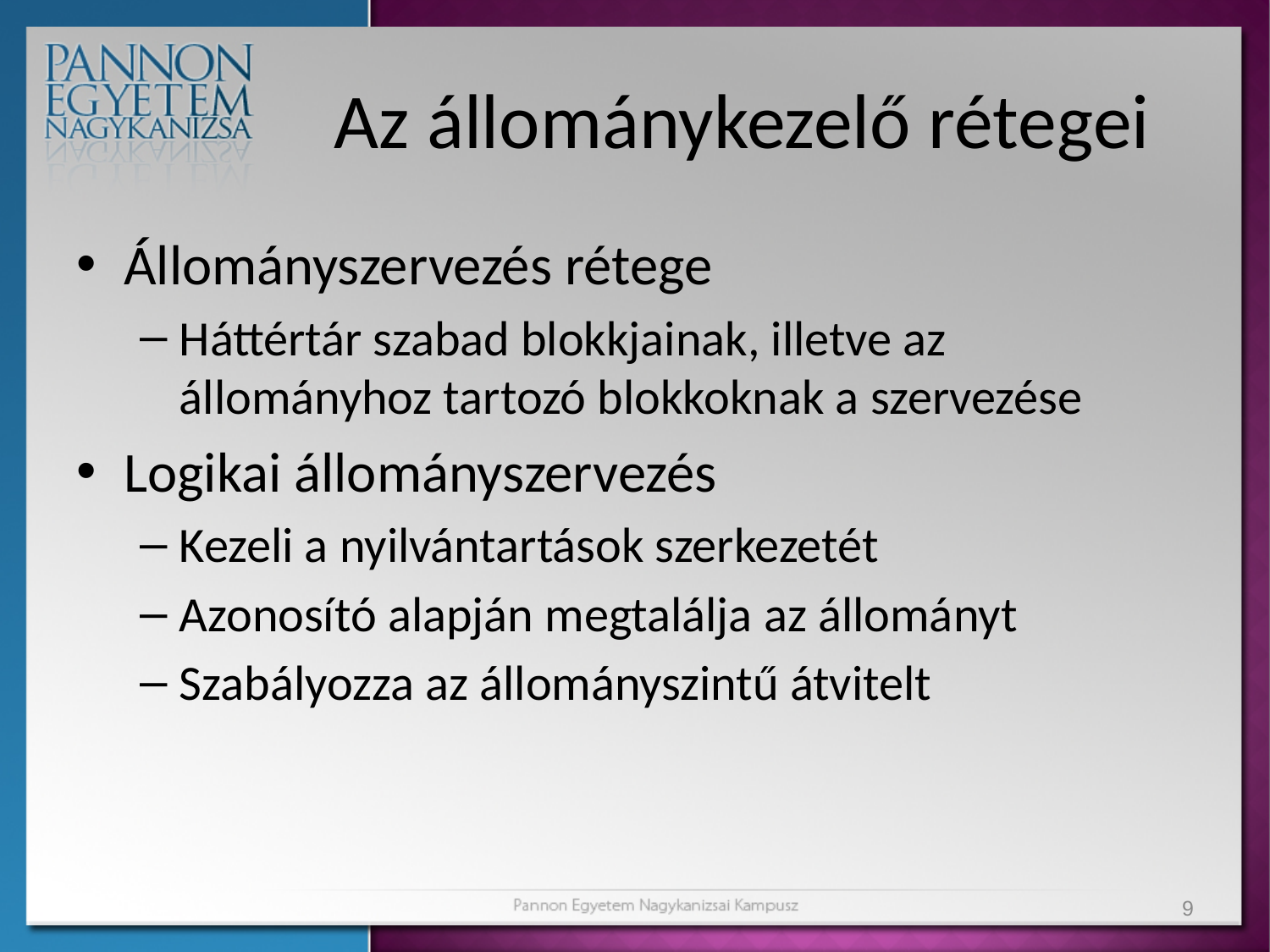

# Az állománykezelő rétegei
Állományszervezés rétege
Háttértár szabad blokkjainak, illetve az állományhoz tartozó blokkoknak a szervezése
Logikai állományszervezés
Kezeli a nyilvántartások szerkezetét
Azonosító alapján megtalálja az állományt
Szabályozza az állományszintű átvitelt
9